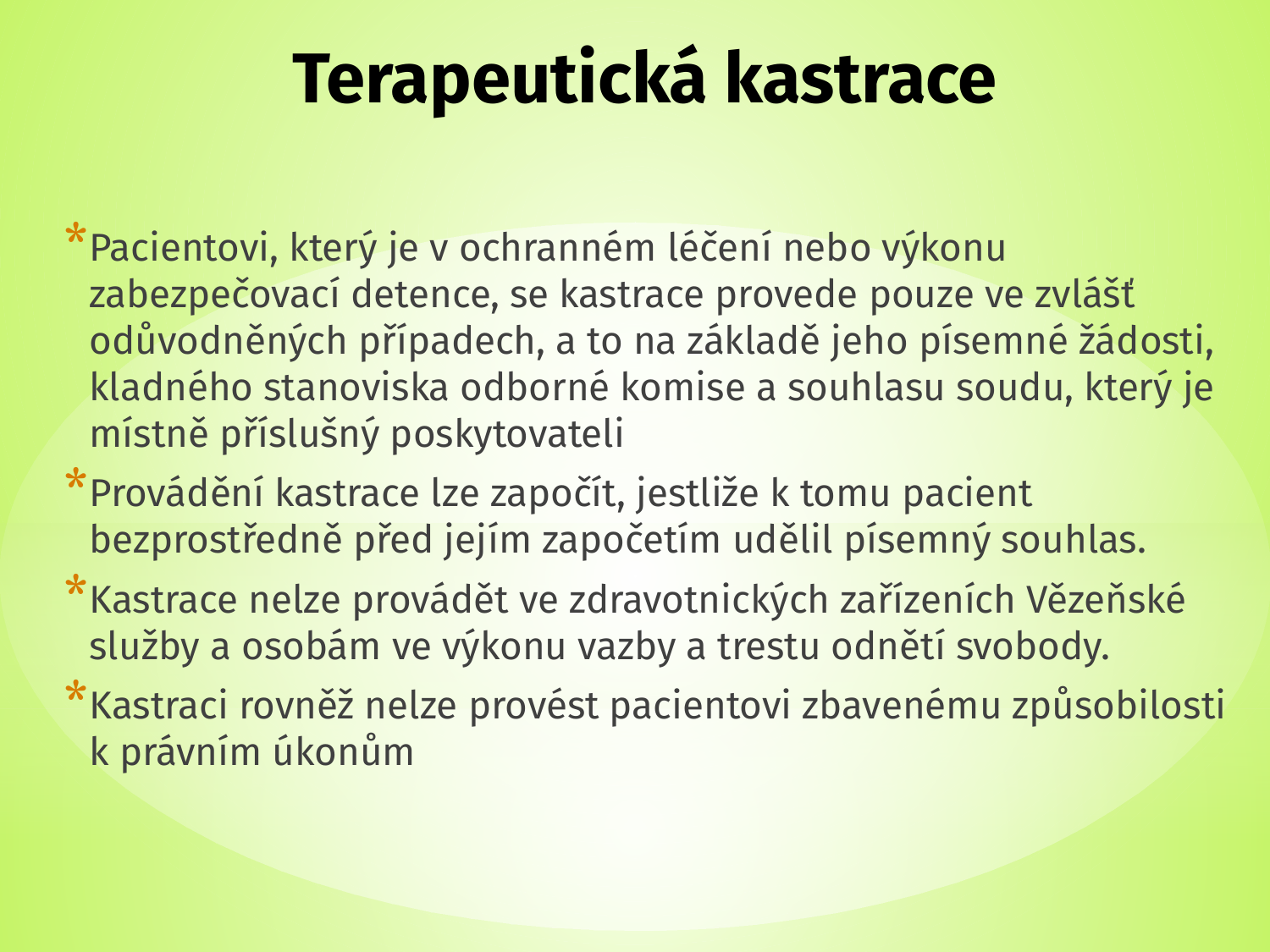

# Terapeutická kastrace
Pacientovi, který je v ochranném léčení nebo výkonu zabezpečovací detence, se kastrace provede pouze ve zvlášť odůvodněných případech, a to na základě jeho písemné žádosti, kladného stanoviska odborné komise a souhlasu soudu, který je místně příslušný poskytovateli
Provádění kastrace lze započít, jestliže k tomu pacient bezprostředně před jejím započetím udělil písemný souhlas.
Kastrace nelze provádět ve zdravotnických zařízeních Vězeňské služby a osobám ve výkonu vazby a trestu odnětí svobody.
Kastraci rovněž nelze provést pacientovi zbavenému způsobilosti k právním úkonům